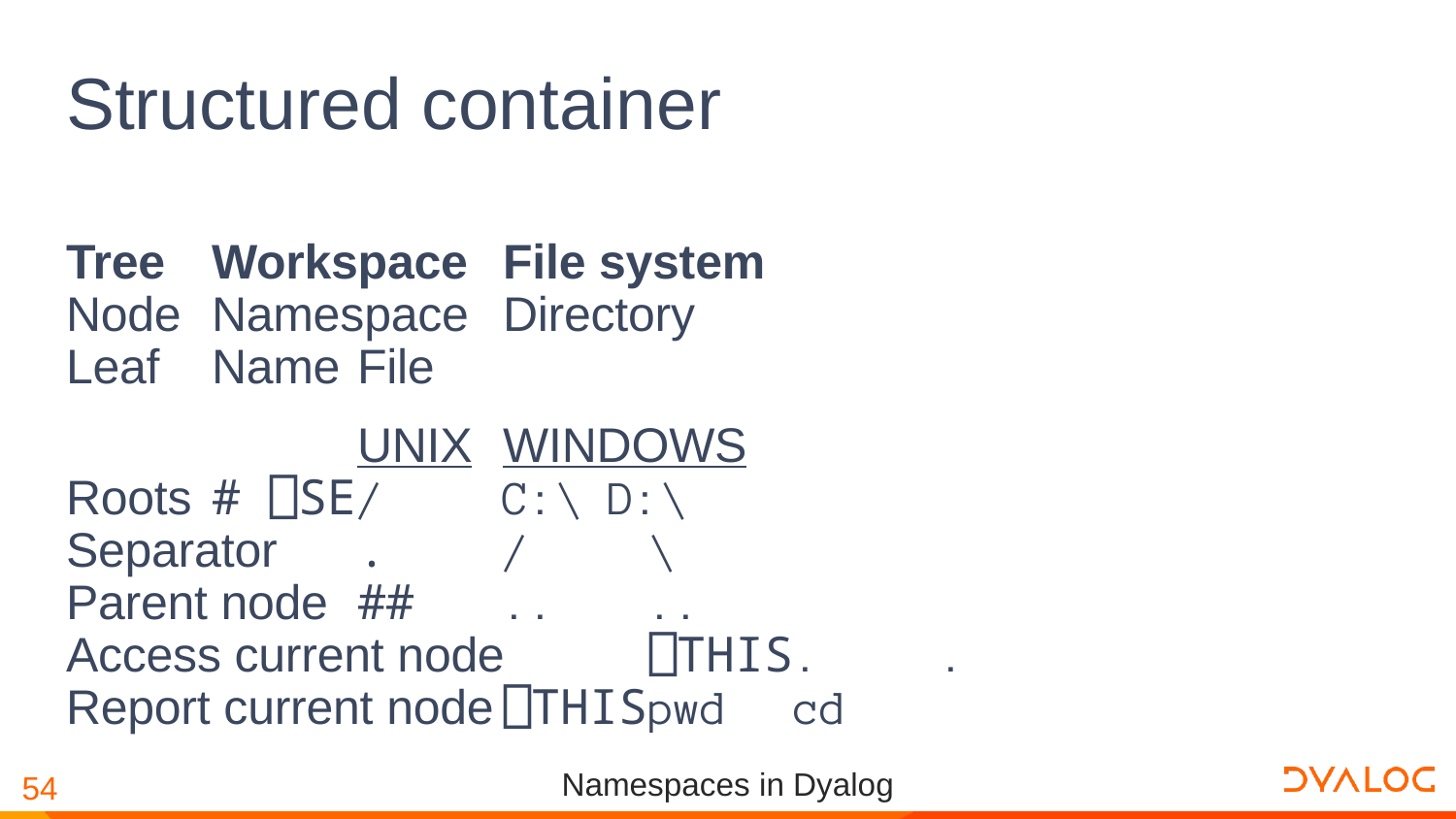

# Structured container: notation

Tree	Workspace	File system
Node	Namespace	Directory
Leaf	Name	File

		unix	windows
Roots	# ⎕SE	/	C:\ D:\
Separator	.	/	\
Parent node	##	..	..
Access current node	⎕THIS	.	.
Report current node	⎕THIS	pwd	cd